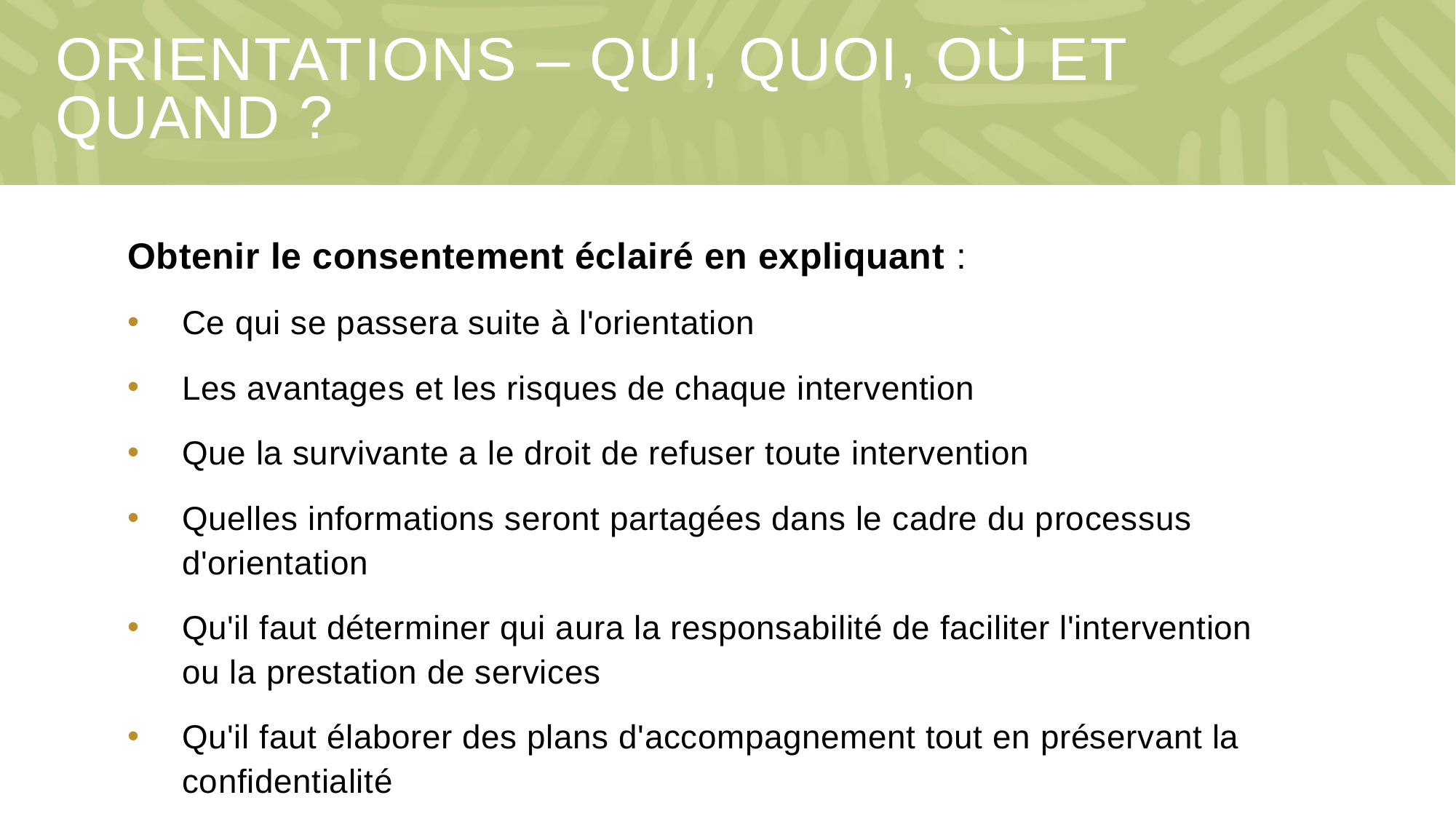

# Orientations – Qui, quoi, où et quand ?
Obtenir le consentement éclairé en expliquant :
Ce qui se passera suite à l'orientation
Les avantages et les risques de chaque intervention
Que la survivante a le droit de refuser toute intervention
Quelles informations seront partagées dans le cadre du processus d'orientation
Qu'il faut déterminer qui aura la responsabilité de faciliter l'intervention ou la prestation de services
Qu'il faut élaborer des plans d'accompagnement tout en préservant la confidentialité